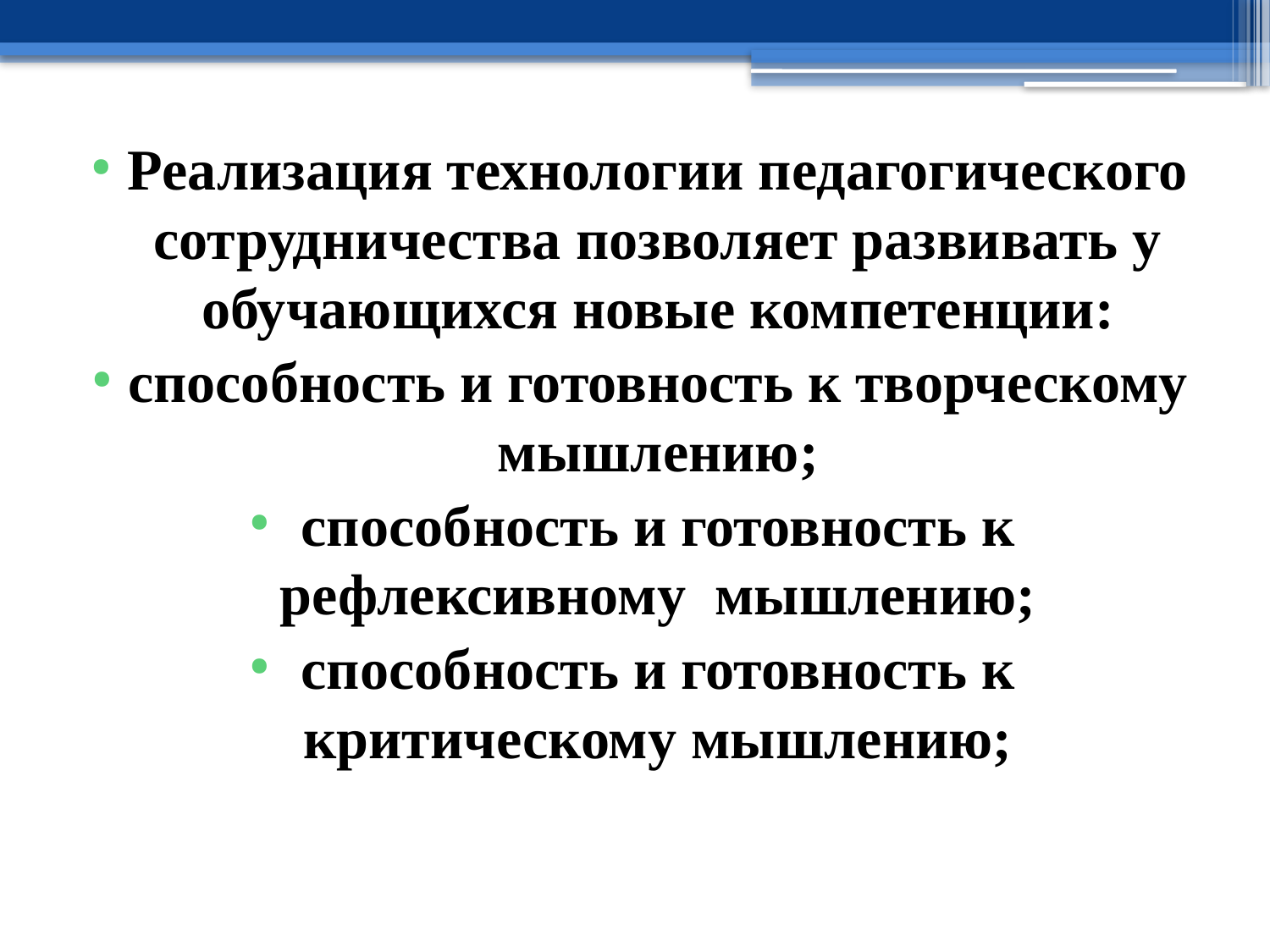

Реализация технологии педагогического сотрудничества позволяет развивать у обучающихся новые компетенции:
способность и готовность к творческому мышлению;
способность и готовность к рефлексивному  мышлению;
способность и готовность к критическому мышлению;

#